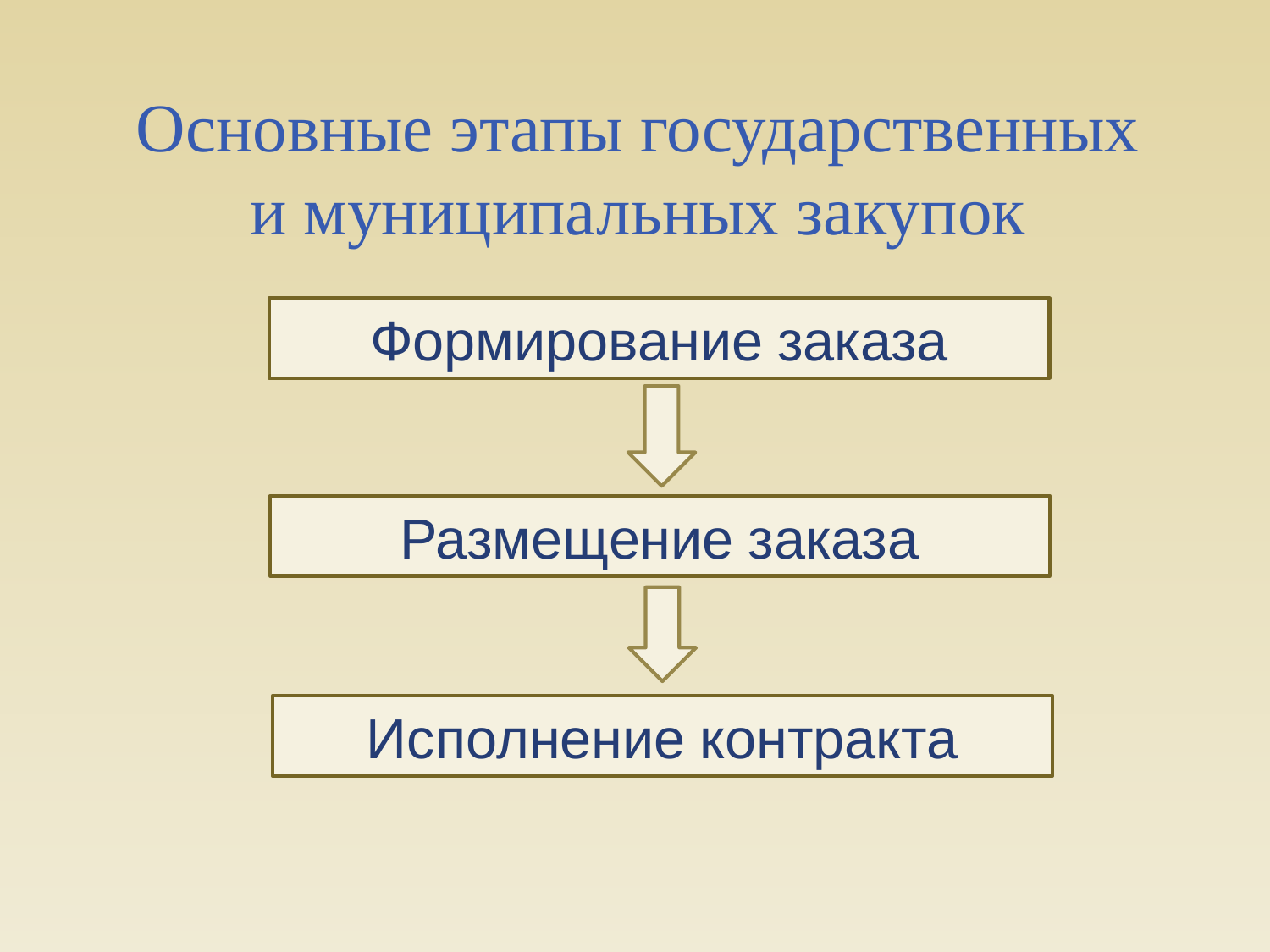

Основные этапы государственных и муниципальных закупок
Формирование заказа

Размещение заказа

Исполнение контракта